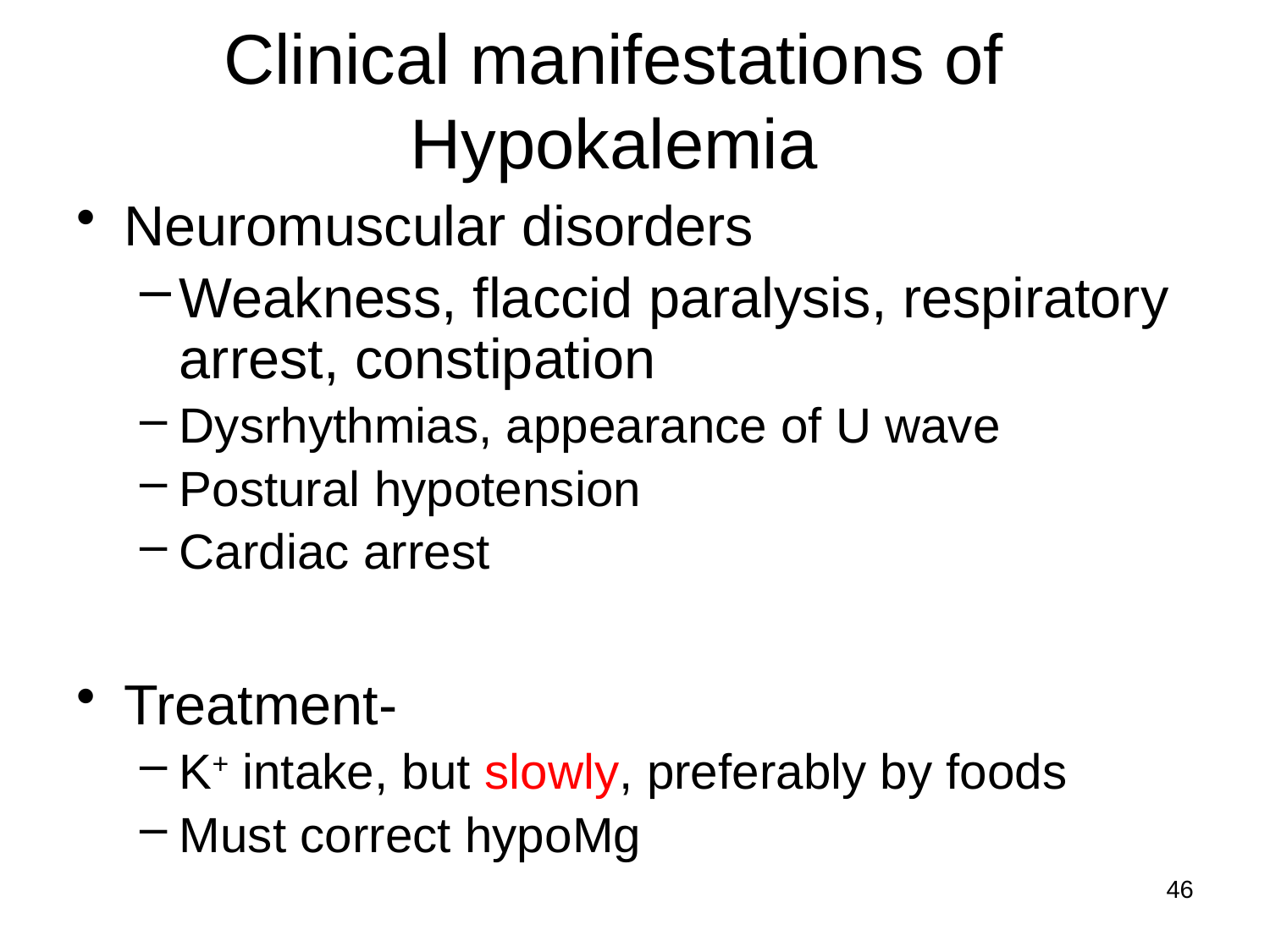

# Clinical manifestations of Hypokalemia
Neuromuscular disorders
Weakness, flaccid paralysis, respiratory arrest, constipation
Dysrhythmias, appearance of U wave
Postural hypotension
Cardiac arrest

Treatment-
K+ intake, but slowly, preferably by foods
Must correct hypoMg
46